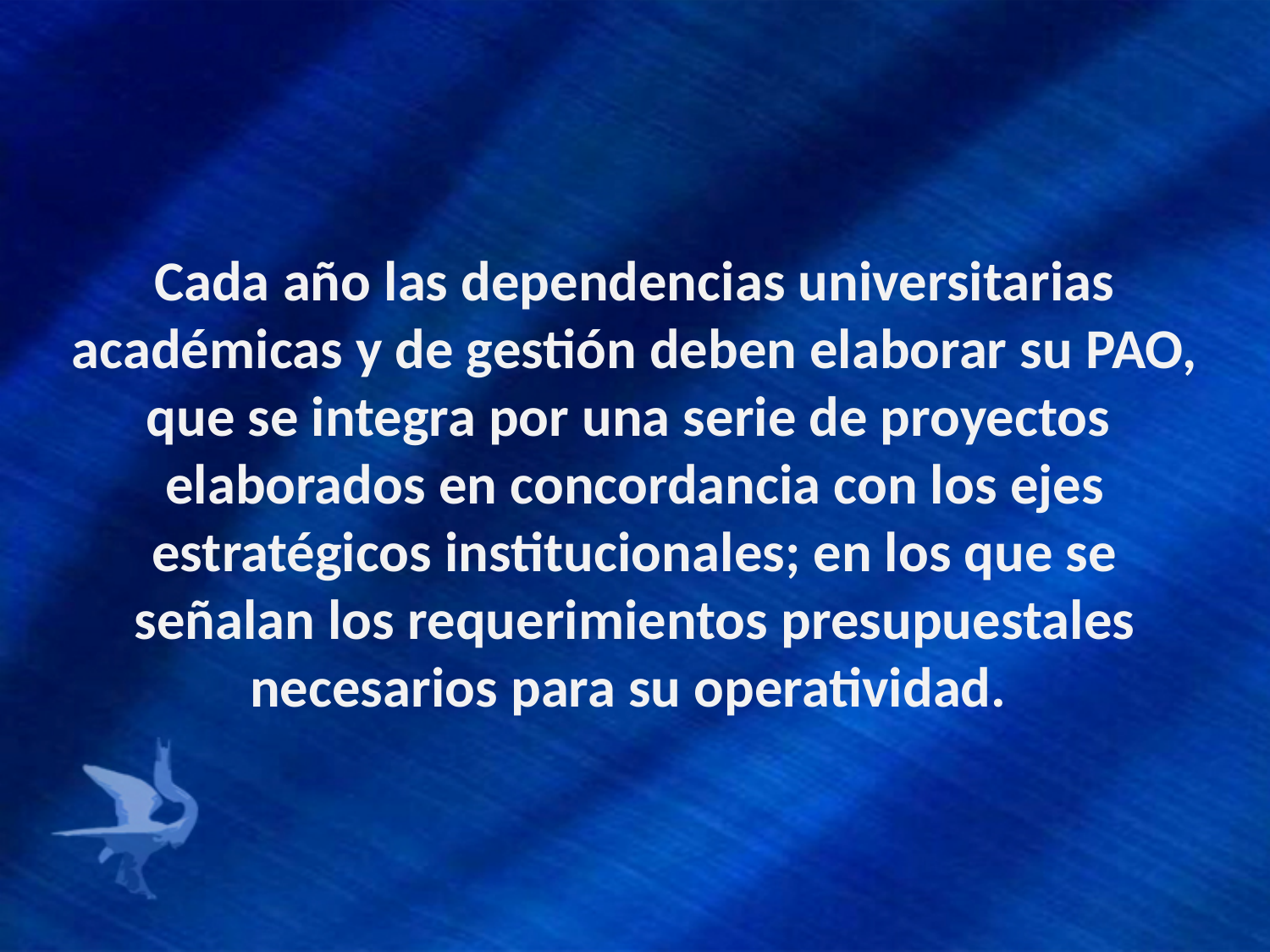

Cada año las dependencias universitarias académicas y de gestión deben elaborar su PAO, que se integra por una serie de proyectos  elaborados en concordancia con los ejes estratégicos institucionales; en los que se señalan los requerimientos presupuestales necesarios para su operatividad.